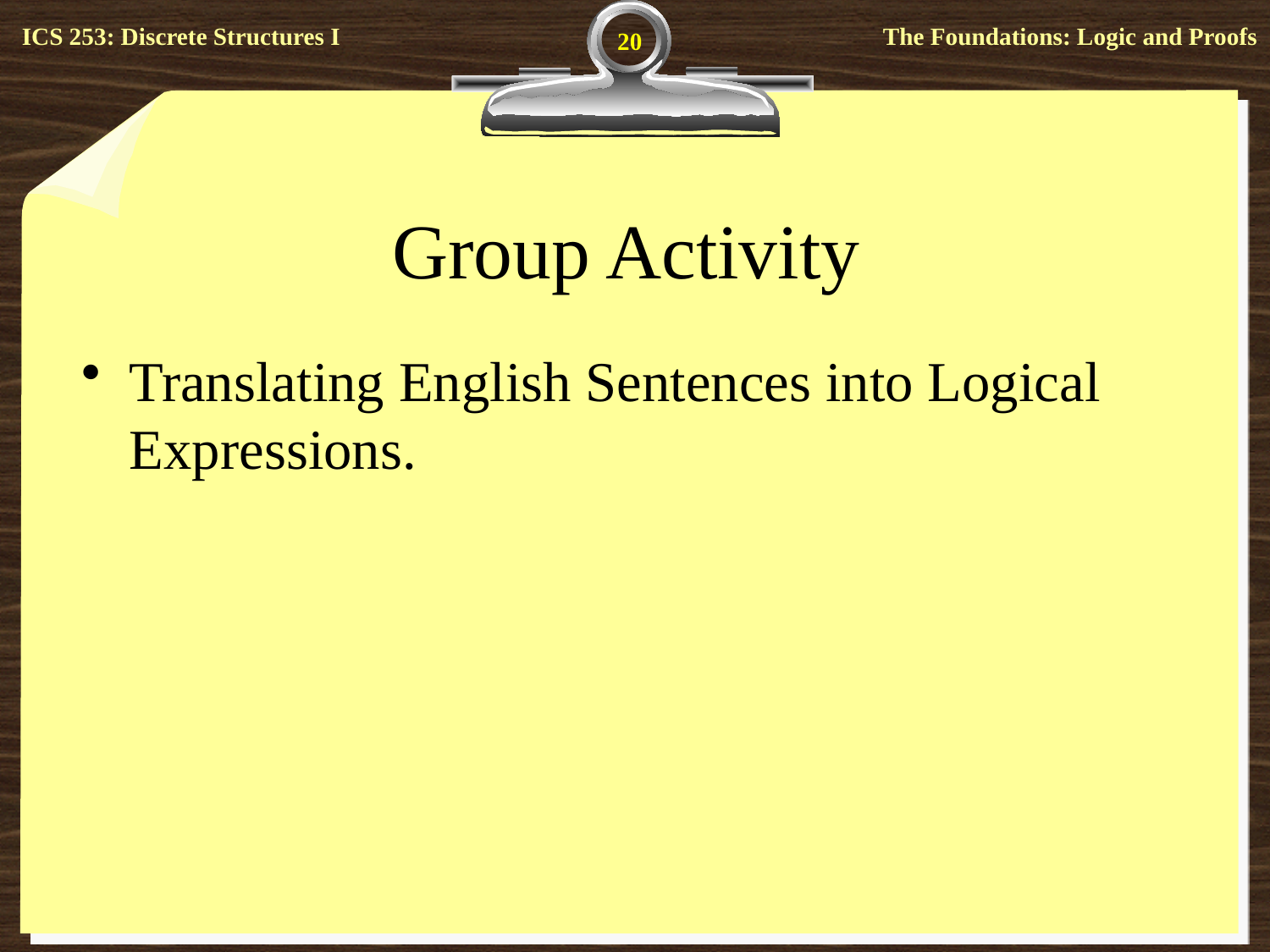

20
# Group Activity
Translating English Sentences into Logical Expressions.